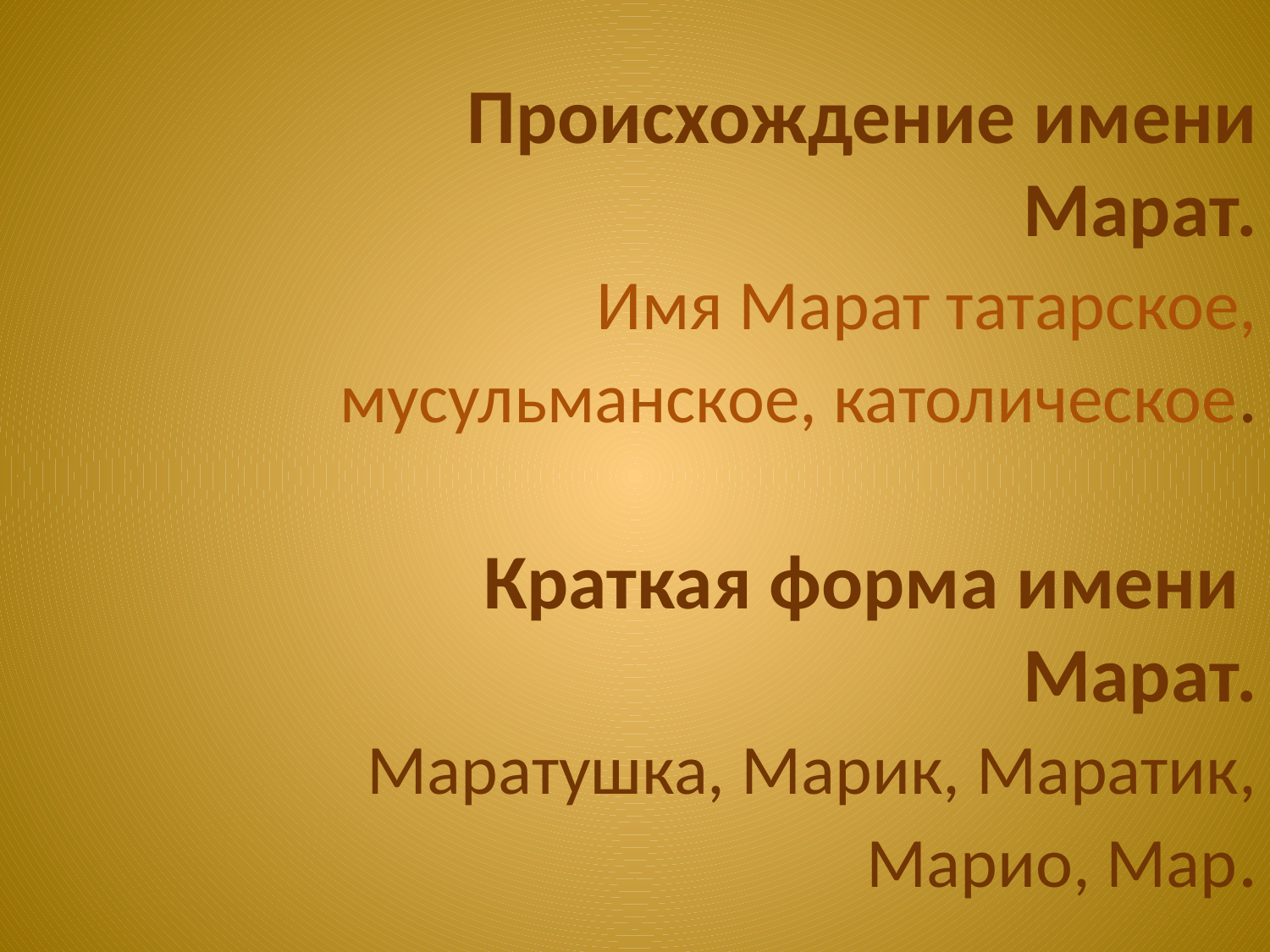

Происхождение имени Марат.
 Имя Марат татарское, мусульманское, католическое.

Краткая форма имени
Марат.
 Маратушка, Марик, Маратик, Марио, Мар.